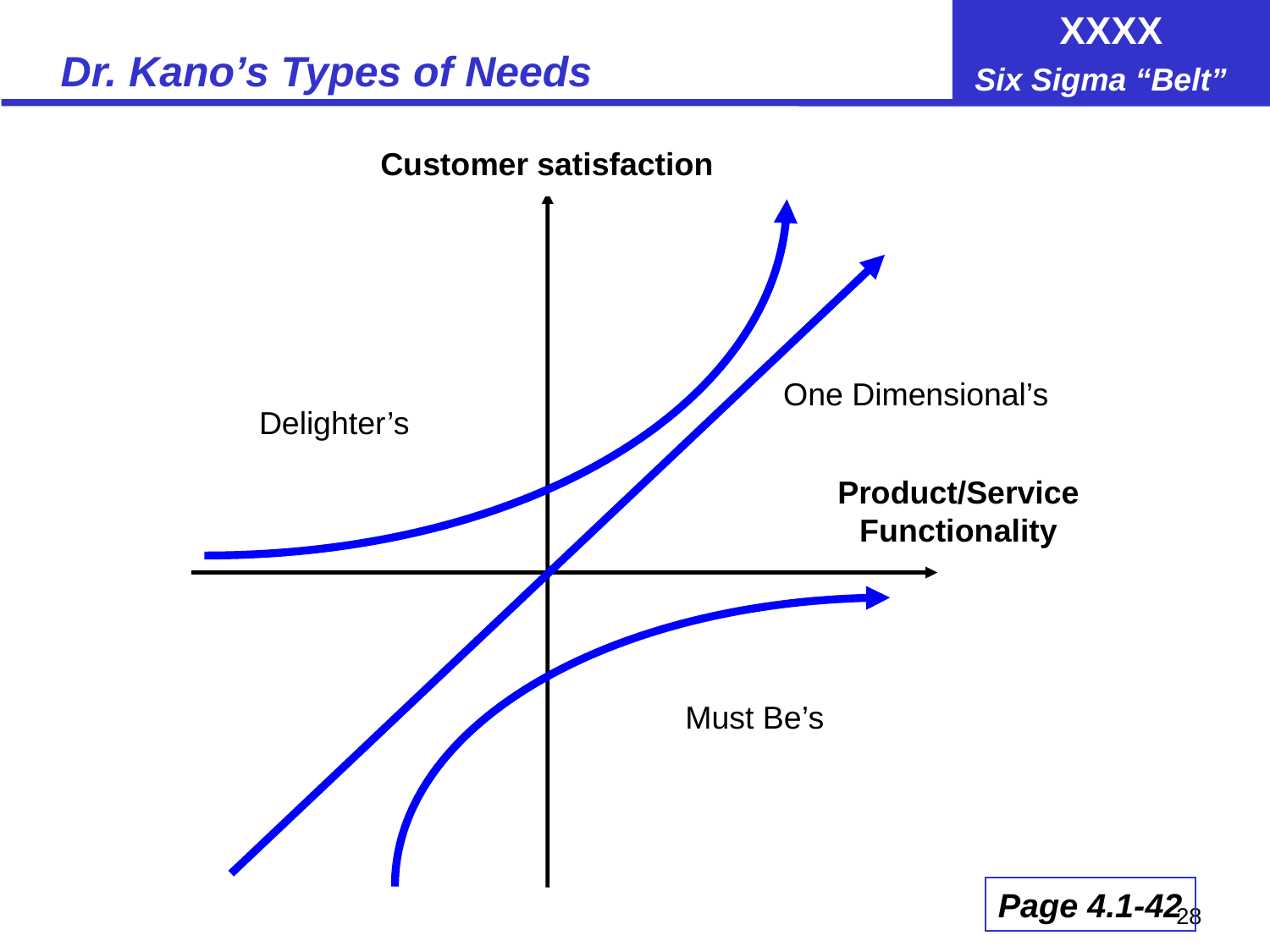

# Dr. Kano’s Types of Needs

Customer satisfaction

One Dimensional’s
Delighter’s
Product/Service Functionality

Must Be’s
Page 4.1-42